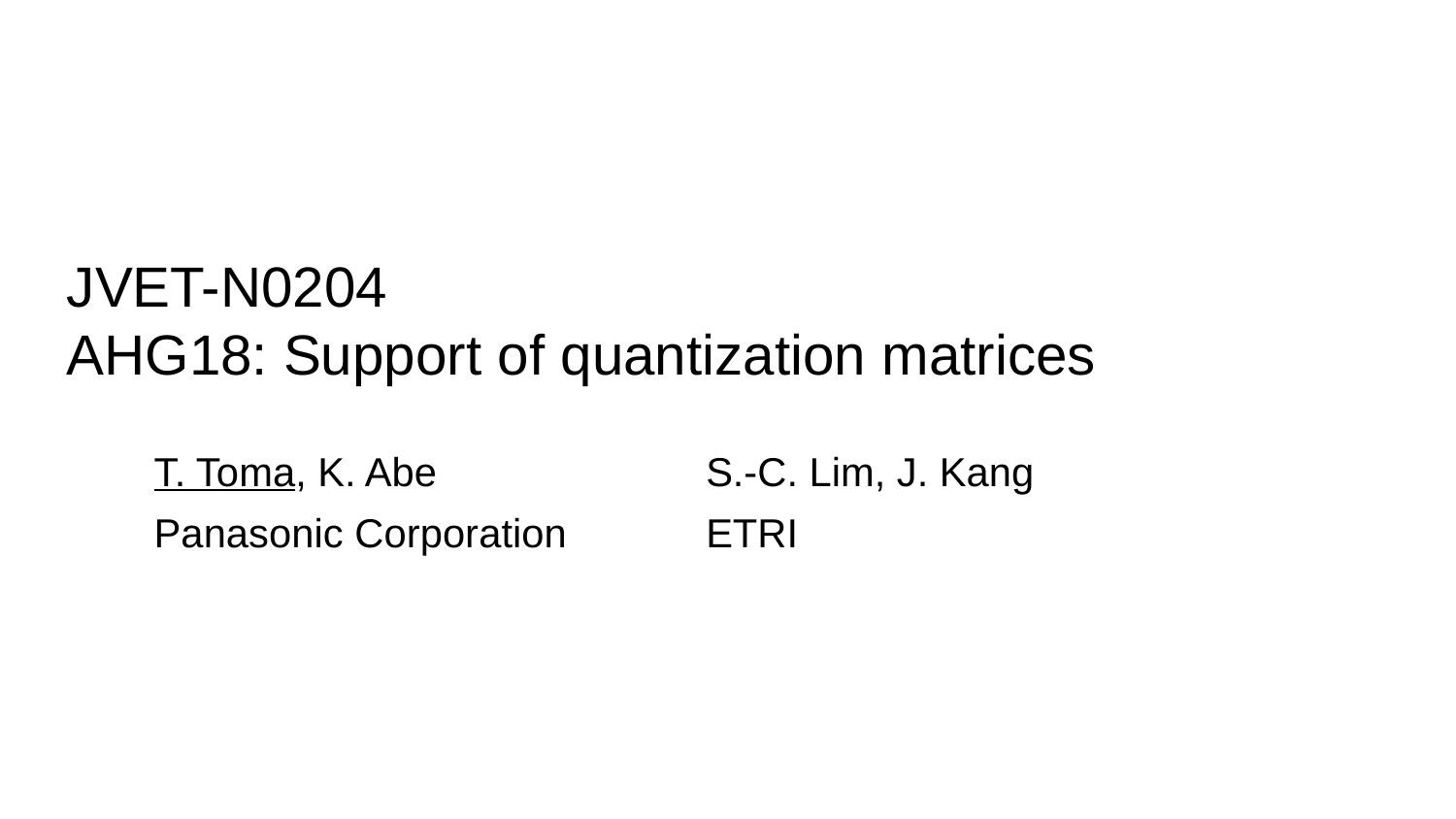

JVET-N0204
AHG18: Support of quantization matrices
T. Toma, K. Abe
Panasonic Corporation
S.-C. Lim, J. Kang
ETRI